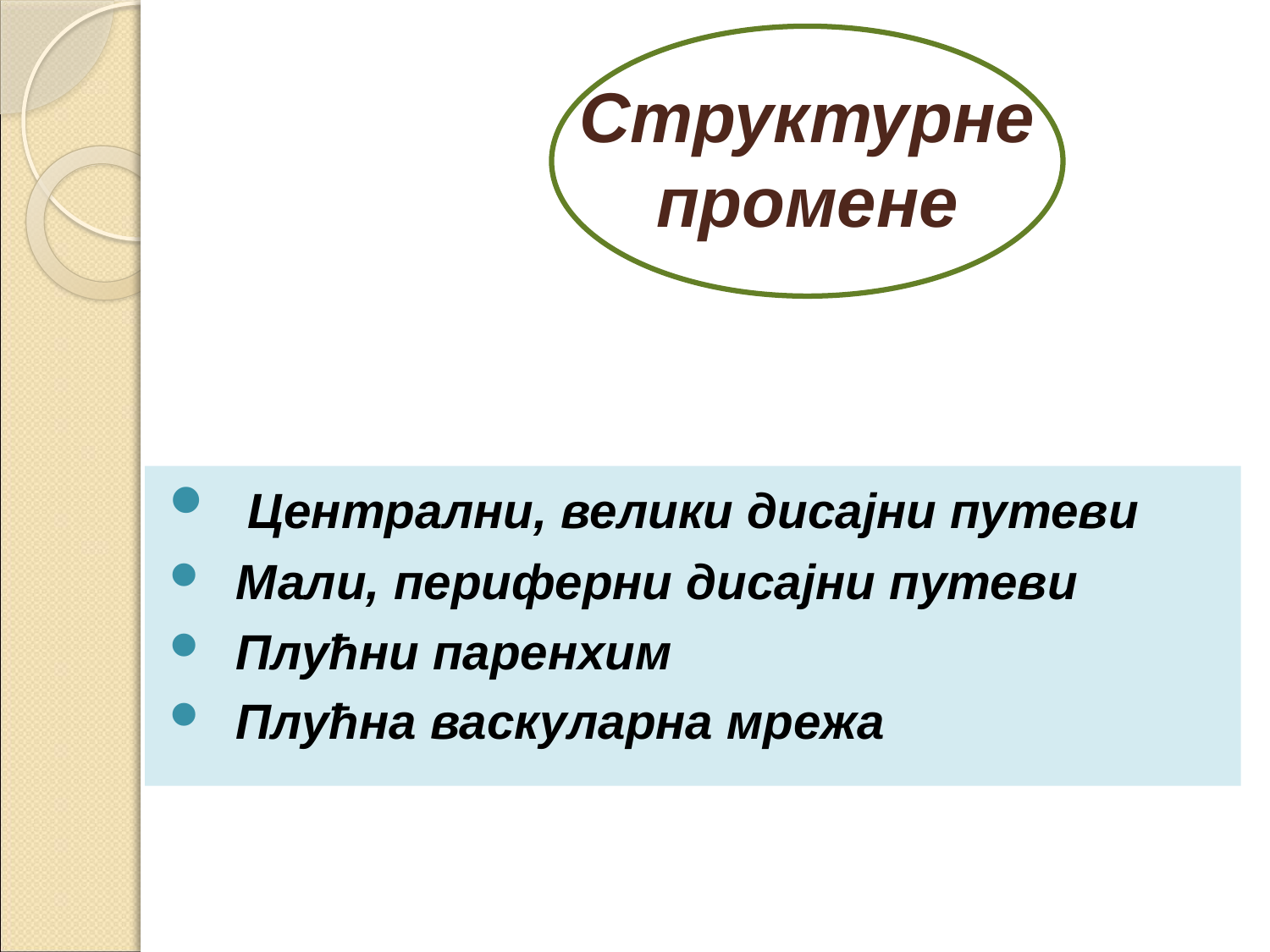

Структурне
промене
  Централни, велики дисајни путеви
  Мали, периферни дисајни путеви
  Плућни паренхим
  Плућна васкуларна мрежа